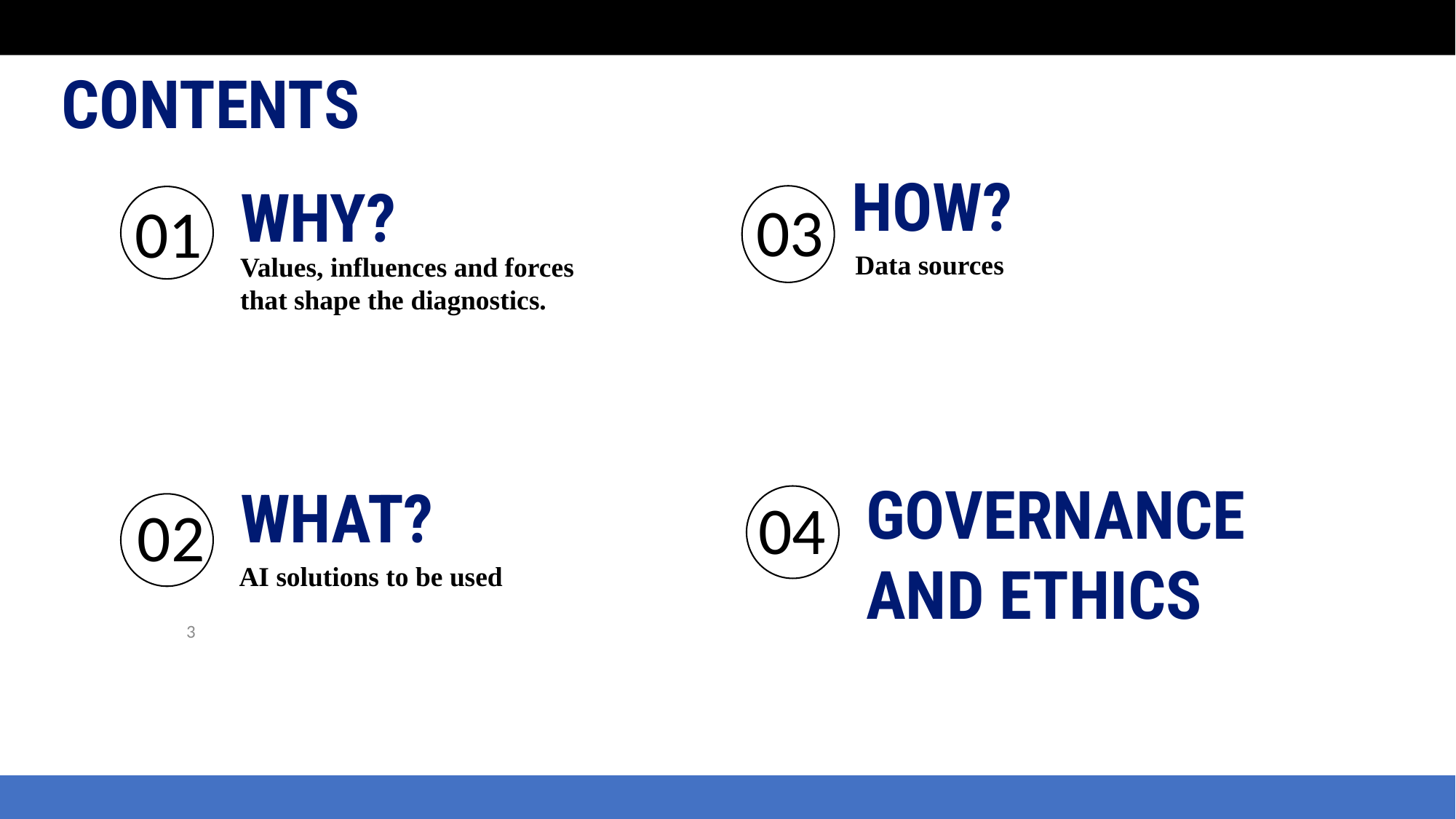

# CONTENTS
HOW?
WHY?

03
01
Data sources
Values, influences and forces that shape the diagnostics.
GOVERNANCE AND ETHICS
WHAT?

04
02
AI solutions to be used
3